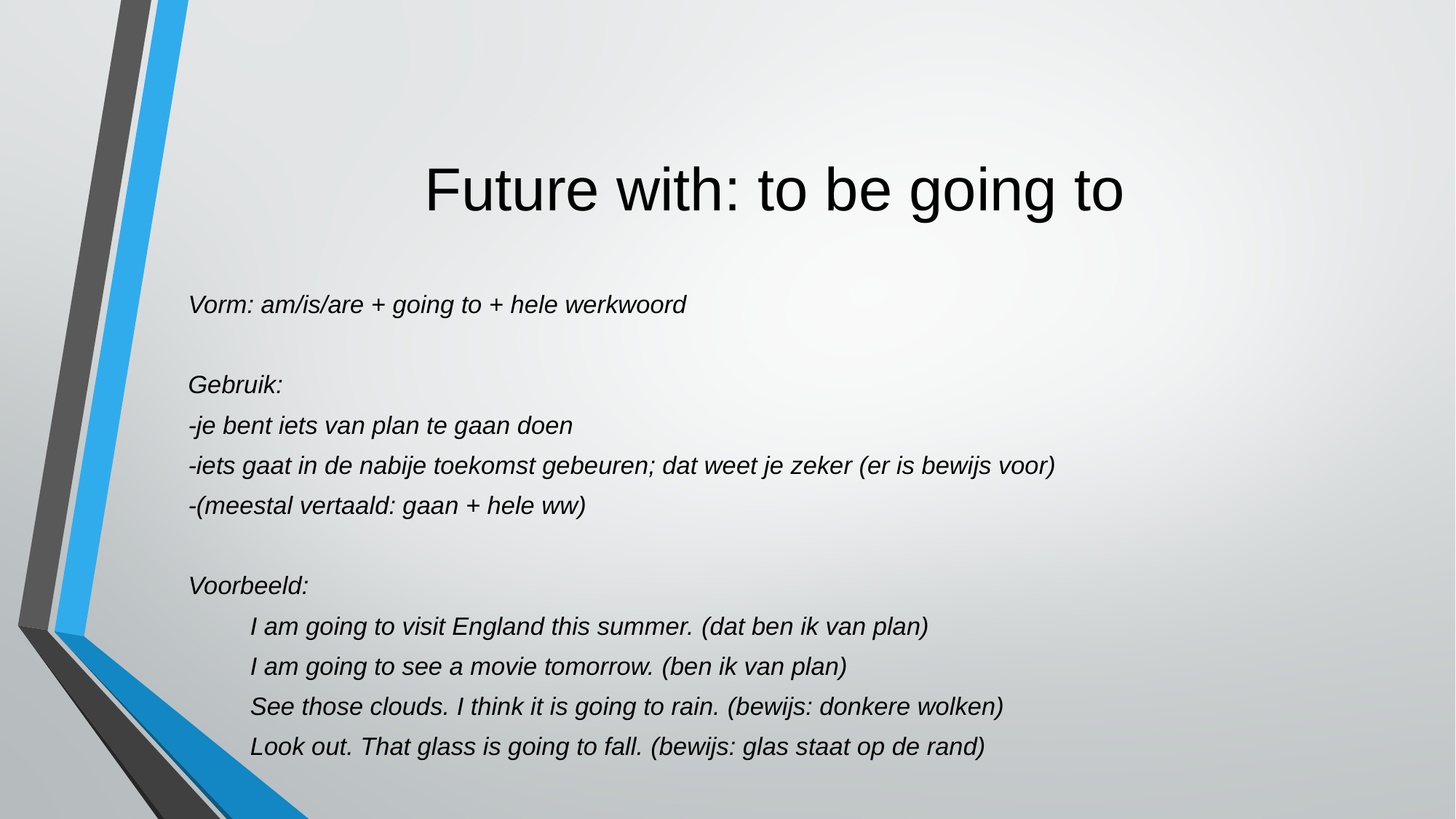

# Future with: to be going to
Vorm: am/is/are + going to + hele werkwoord

Gebruik:
-je bent iets van plan te gaan doen
-iets gaat in de nabije toekomst gebeuren; dat weet je zeker (er is bewijs voor)
-(meestal vertaald: gaan + hele ww)

Voorbeeld:
	I am going to visit England this summer. (dat ben ik van plan)
	I am going to see a movie tomorrow. (ben ik van plan)
	See those clouds. I think it is going to rain. (bewijs: donkere wolken)
	Look out. That glass is going to fall. (bewijs: glas staat op de rand)